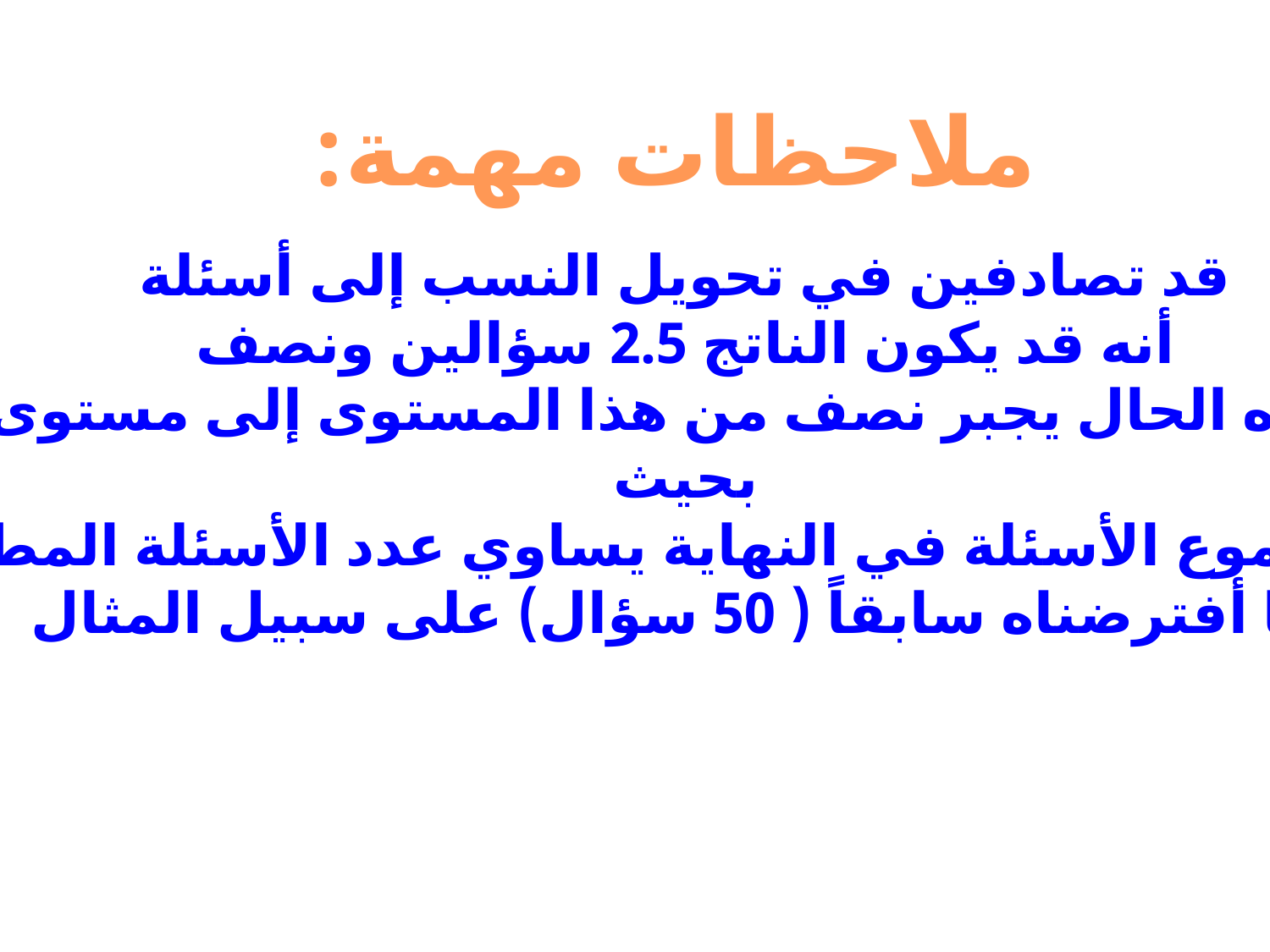

ملاحظات مهمة:
قد تصادفين في تحويل النسب إلى أسئلة
أنه قد يكون الناتج 2.5 سؤالين ونصف
وفي هذه الحال يجبر نصف من هذا المستوى إلى مستوى أخر
بحيث
يكون مجموع الأسئلة في النهاية يساوي عدد الأسئلة المطروحة
كما أفترضناه سابقاً ( 50 سؤال) على سبيل المثال